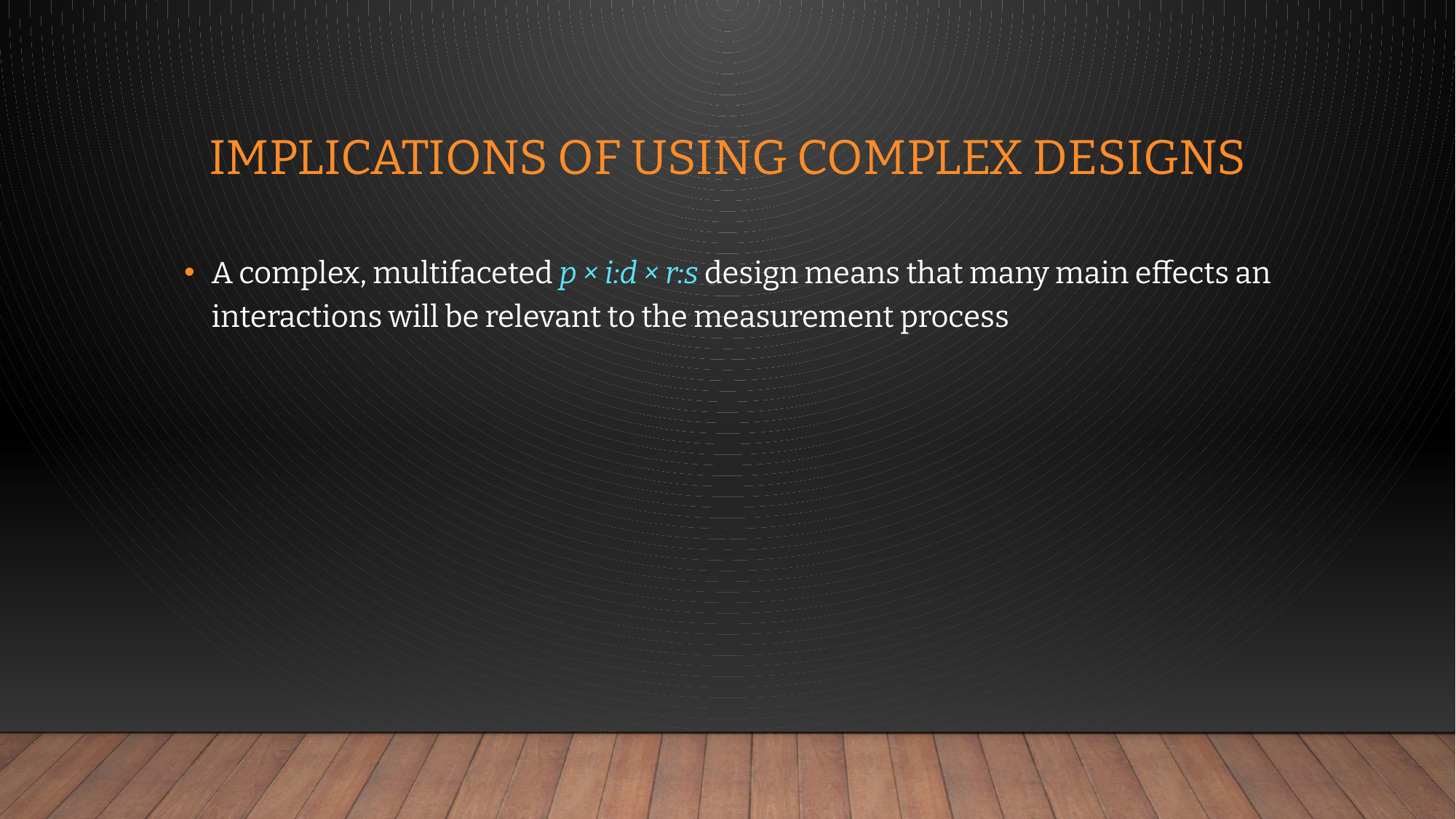

# Implications of using complex designs
A complex, multifaceted p × i:d × r:s design means that many main effects an interactions will be relevant to the measurement process